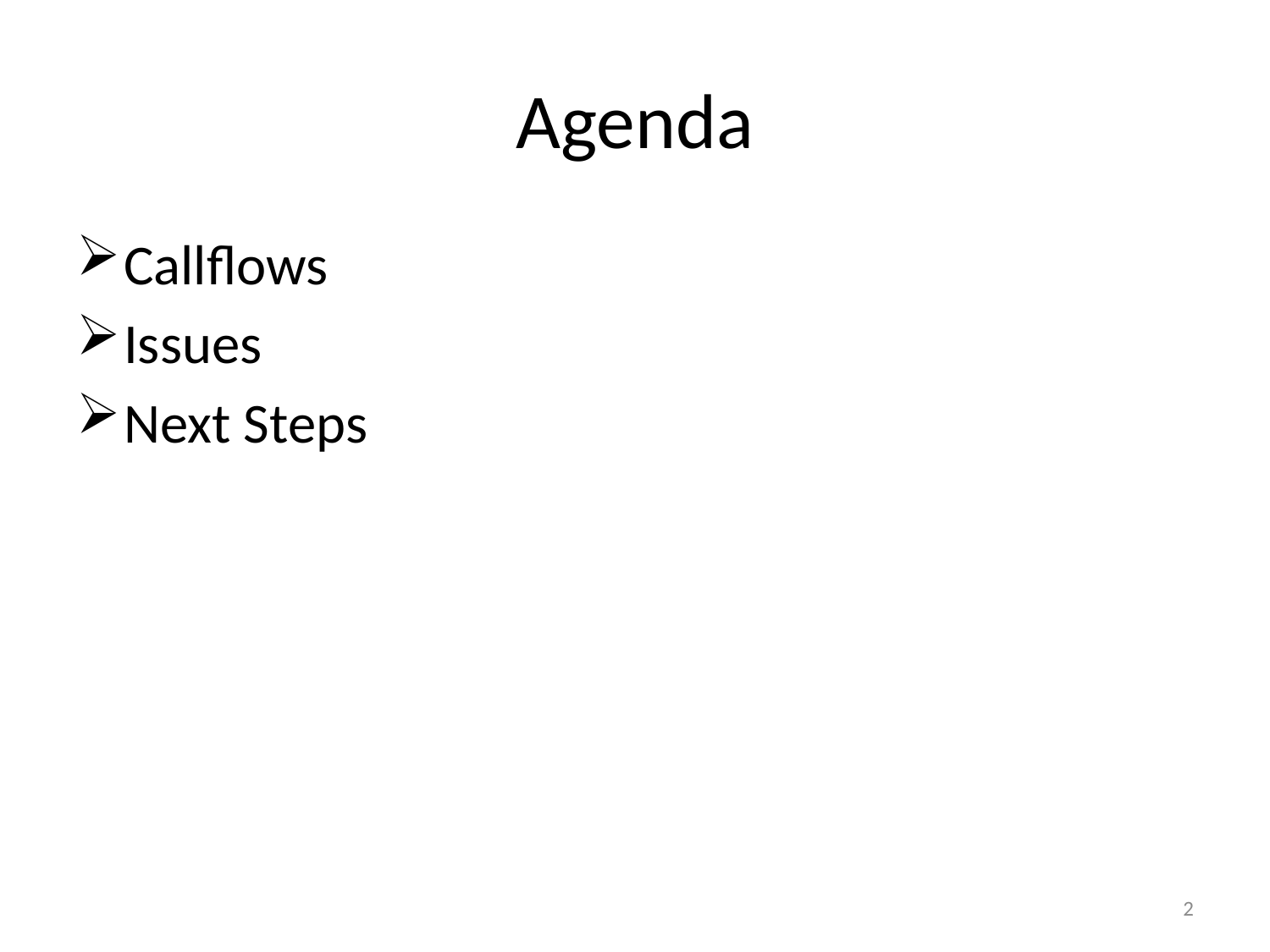

# Agenda
Callflows
Issues
Next Steps
2